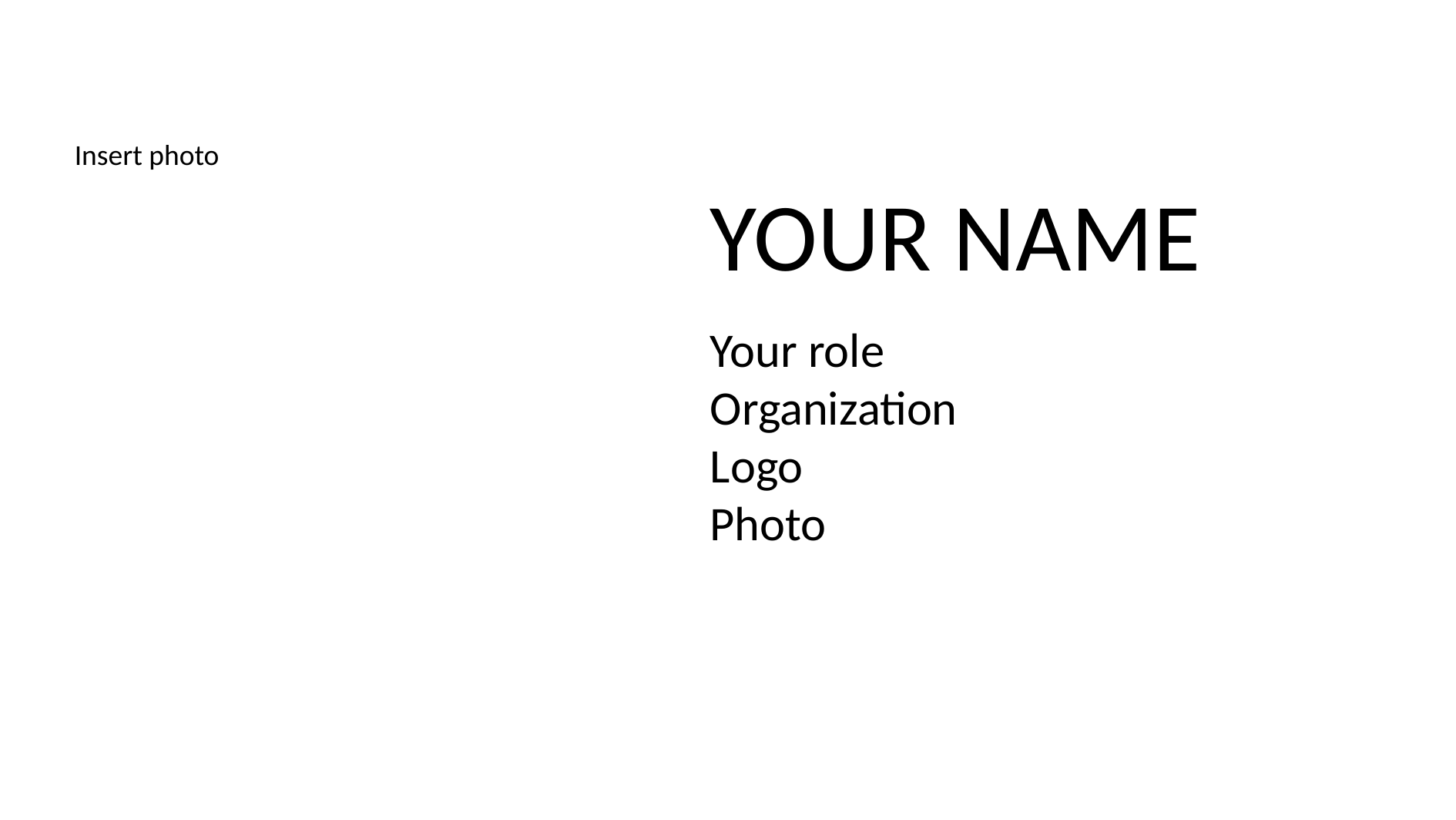

# Psychological  First	Aid
Insert photo
YOUR NAME

For Red Cross and Red Crescent Societies
Your role
Organization
Logo
Photo

YOSHI SHIMIZU